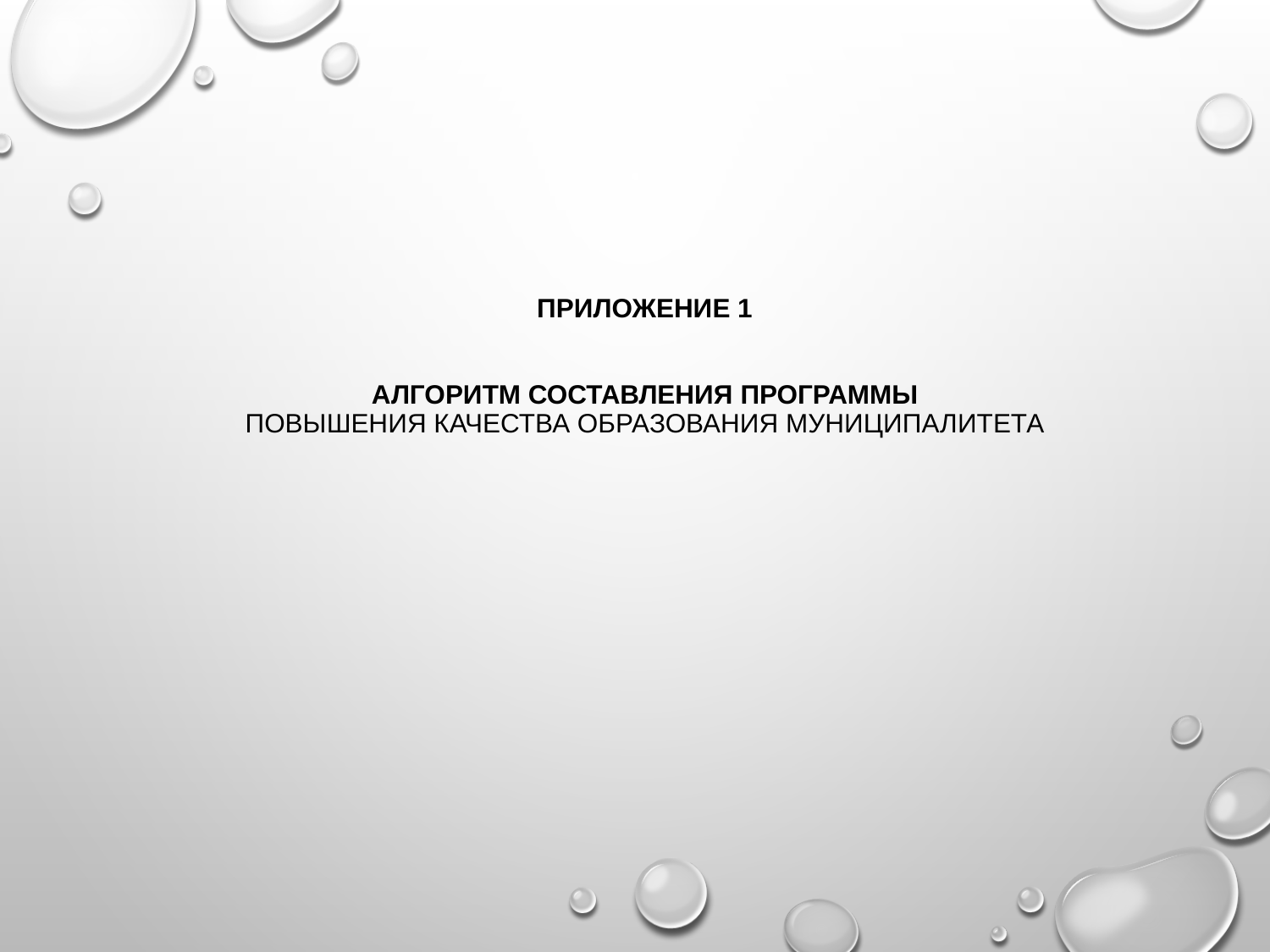

# Приложение 1     Алгоритм составления ПРОГРАММЫ повышения качества образования муниципалитета